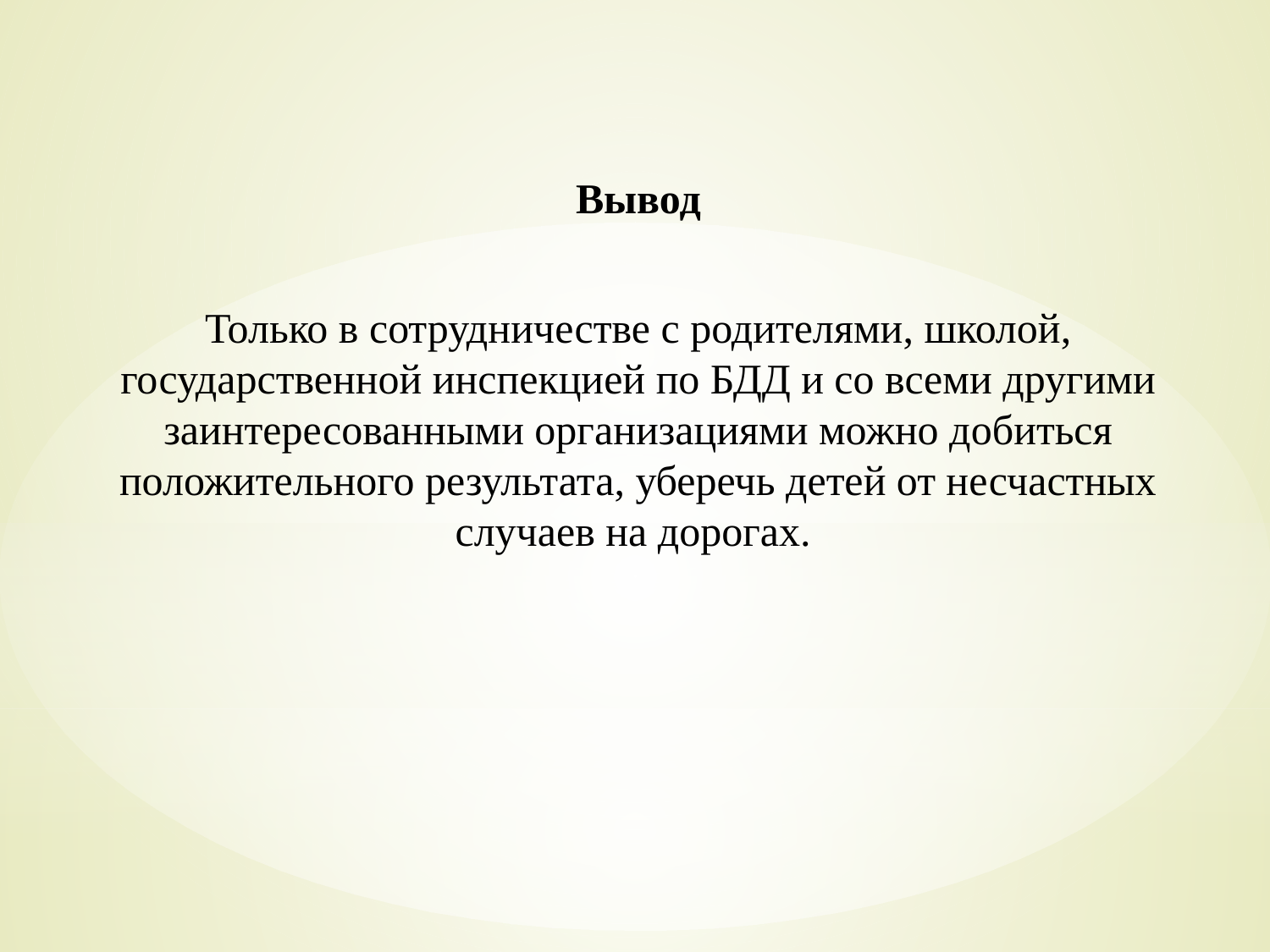

Вывод

Только в сотрудничестве с родителями, школой, государственной инспекцией по БДД и со всеми другими заинтересованными организациями можно добиться положительного результата, уберечь детей от несчастных случаев на дорогах.
#